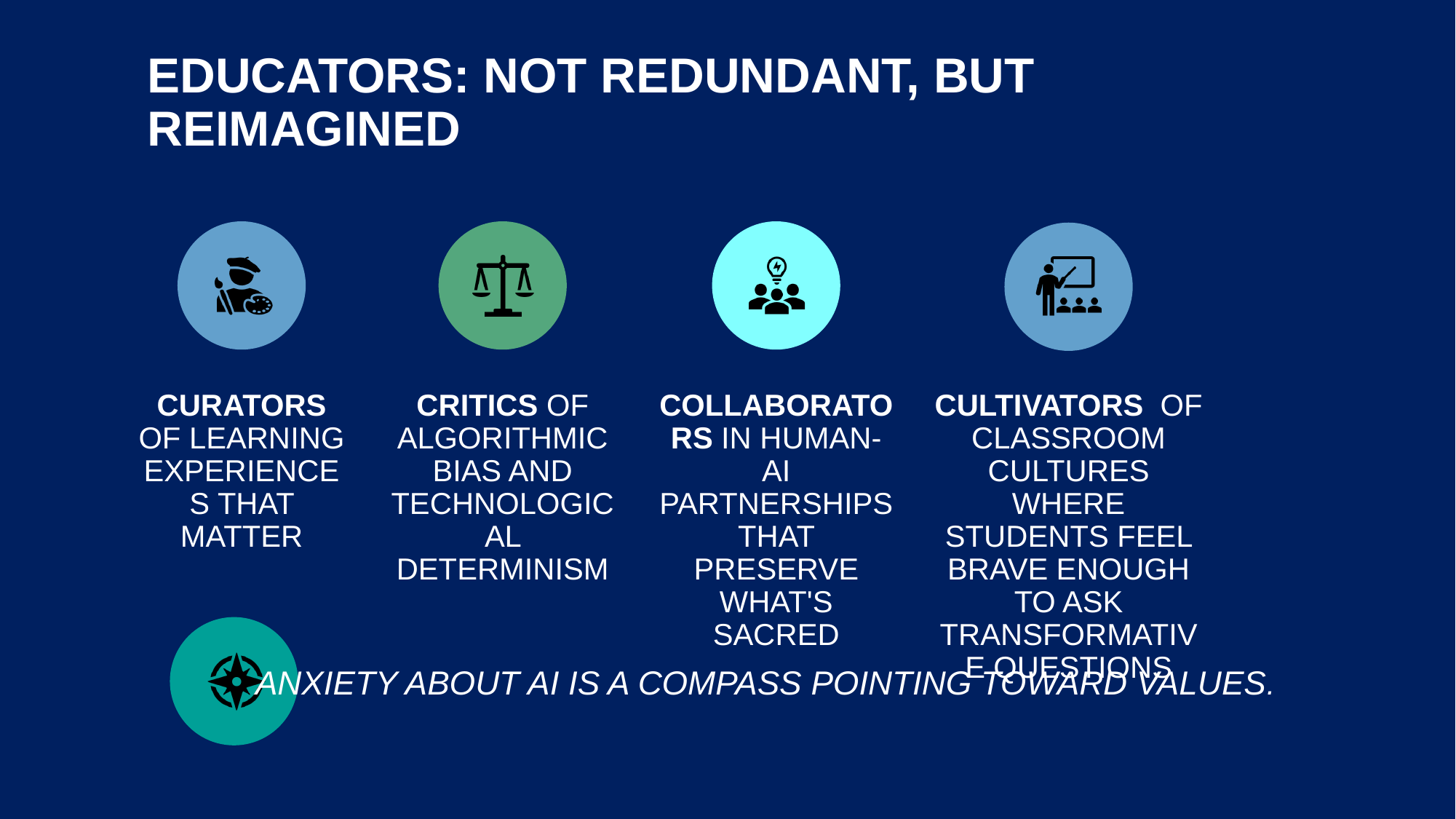

# Educators: Not Redundant, But Reimagined
Curators of learning experiences that matter
Critics of algorithmic bias and technological determinism
Collaborators in human-AI partnerships that preserve what's sacred
Cultivators  of classroom cultures where students feel brave enough to ask transformative questions

 anxiety about AI is a compass pointing toward values.